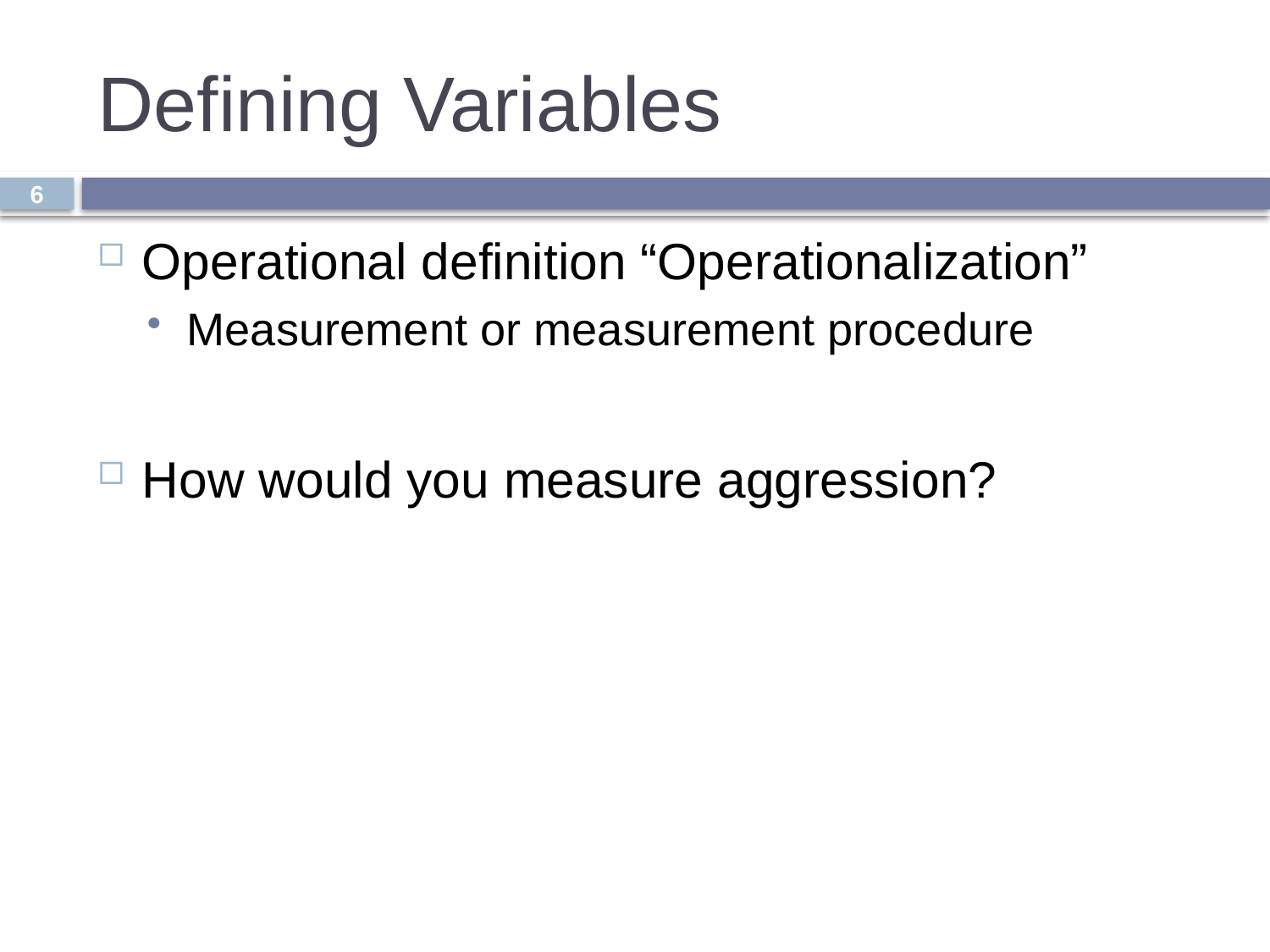

# Defining Variables
6
Operational definition “Operationalization”
Measurement or measurement procedure

How would you measure aggression?